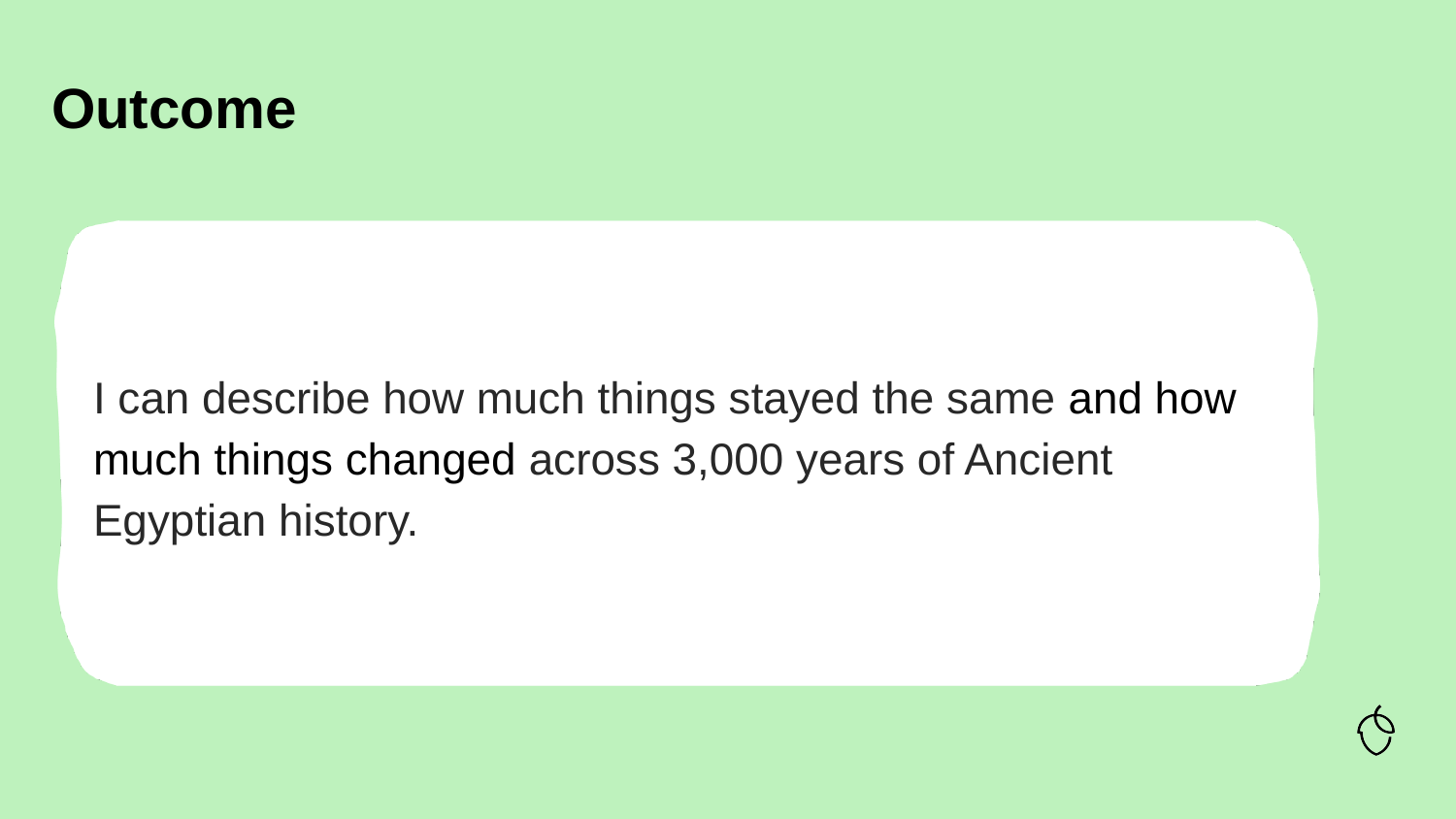

I can describe how much things stayed the same and how much things changed across 3,000 years of Ancient Egyptian history.